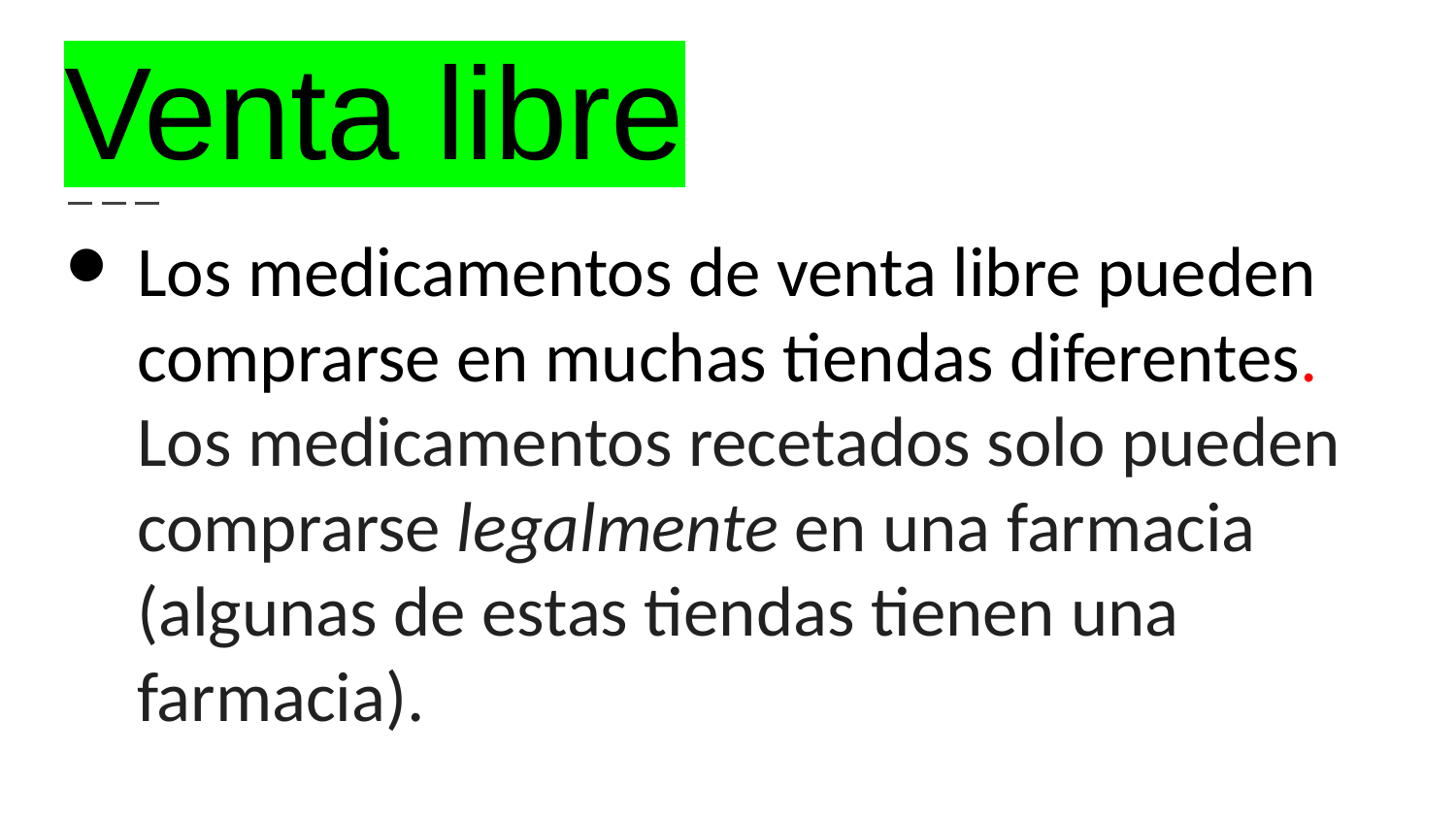

# Venta libre
Los medicamentos de venta libre pueden comprarse en muchas tiendas diferentes. Los medicamentos recetados solo pueden comprarse legalmente en una farmacia (algunas de estas tiendas tienen una farmacia).